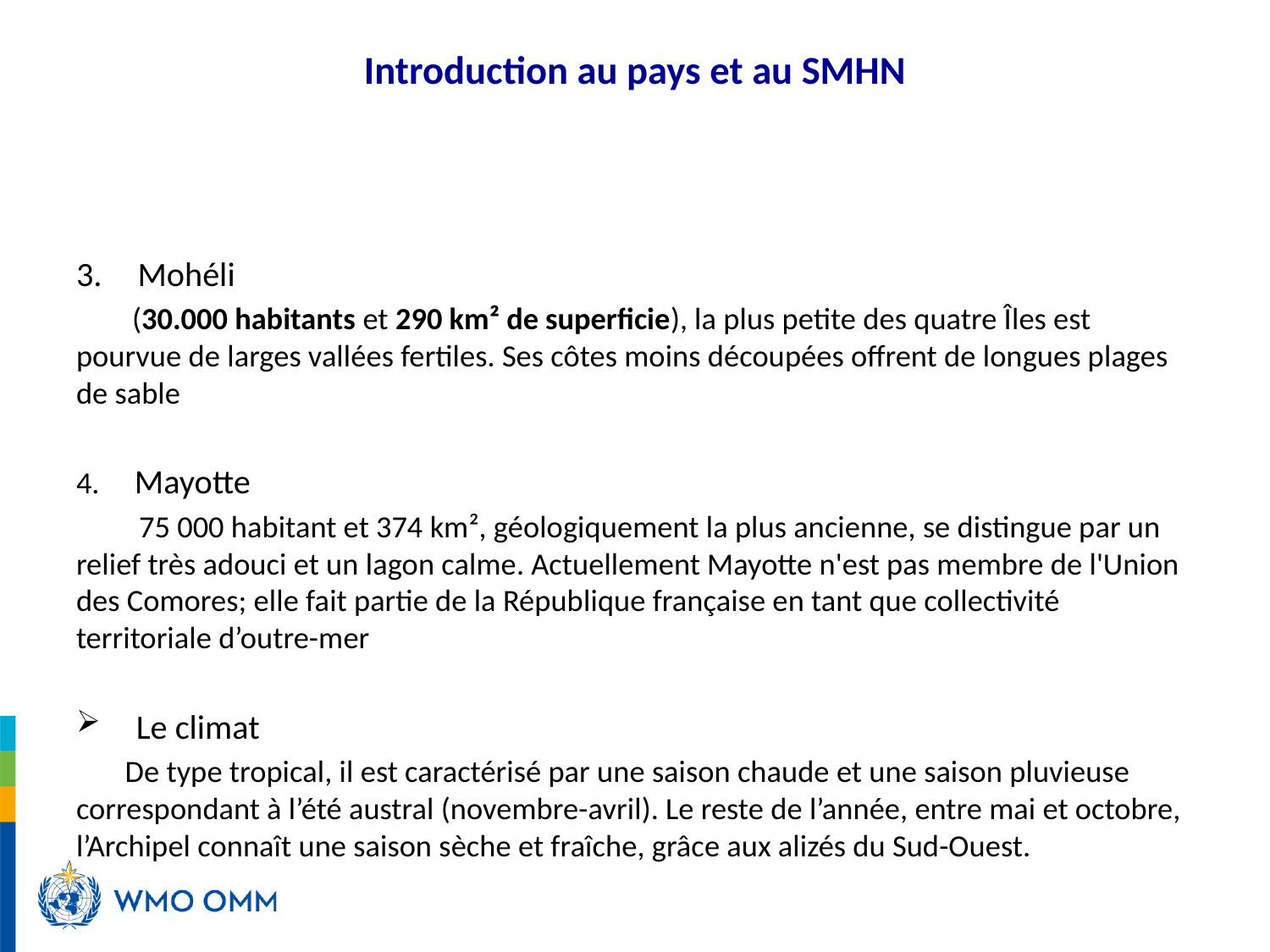

# Introduction au pays et au SMHN

Mohéli
        (30.000 habitants et 290 km² de superficie), la plus petite des quatre Îles est pourvue de larges vallées fertiles. Ses côtes moins découpées offrent de longues plages de sable

4.     Mayotte
         75 000 habitant et 374 km², géologiquement la plus ancienne, se distingue par un relief très adouci et un lagon calme. Actuellement Mayotte n'est pas membre de l'Union des Comores; elle fait partie de la République française en tant que collectivité territoriale d’outre-mer

  Le climat
       De type tropical, il est caractérisé par une saison chaude et une saison pluvieuse correspondant à l’été austral (novembre-avril). Le reste de l’année, entre mai et octobre, l’Archipel connaît une saison sèche et fraîche, grâce aux alizés du Sud-Ouest.